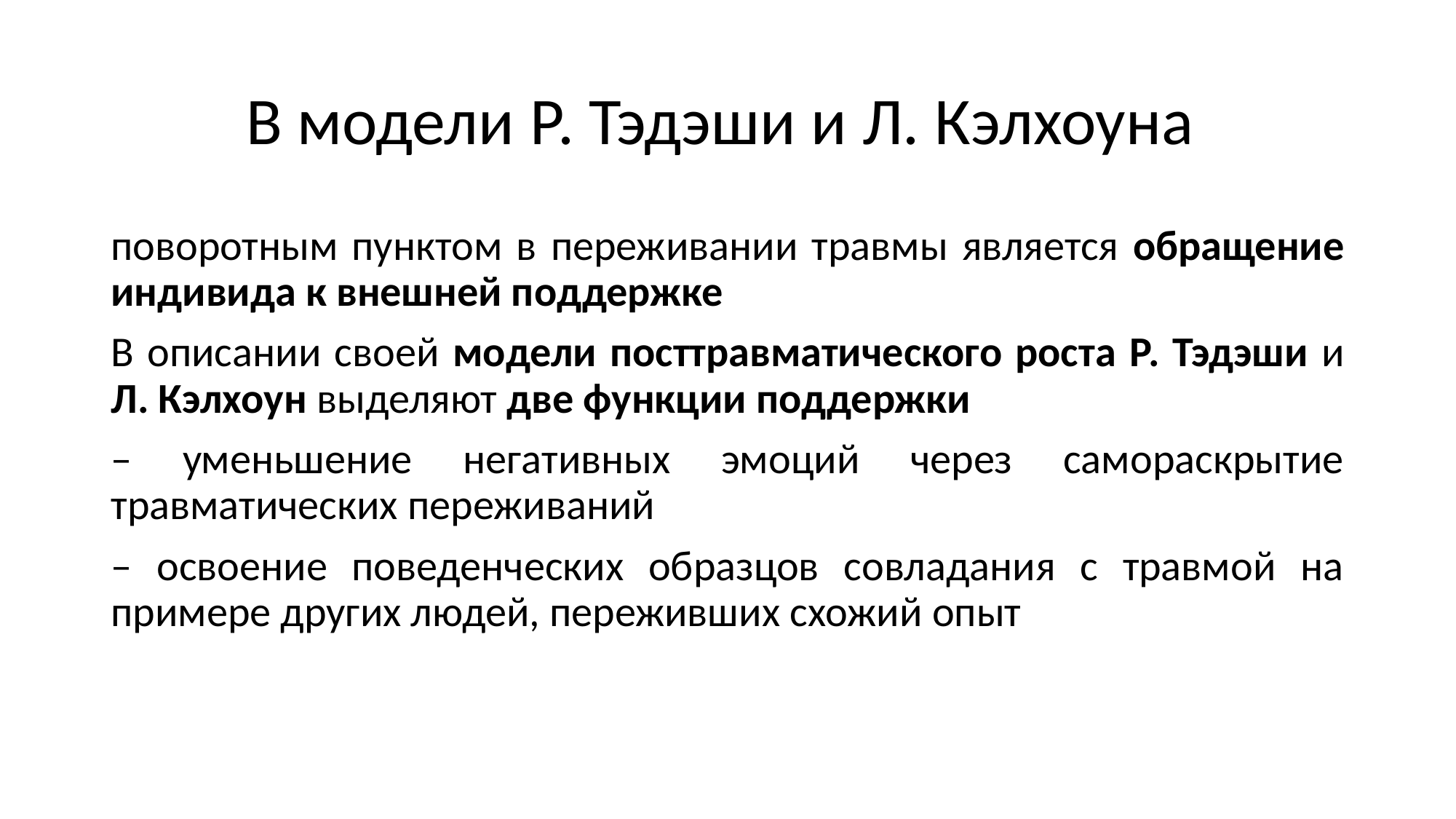

# В модели Р. Тэдэши и Л. Кэлхоуна
поворотным пунктом в переживании травмы является обращение индивида к внешней поддержке
В описании своей модели посттравматического роста Р. Тэдэши и Л. Кэлхоун выделяют две функции поддержки
– уменьшение негативных эмоций через самораскрытие травматических переживаний
– освоение поведенческих образцов совладания с травмой на примере других людей, переживших схожий опыт